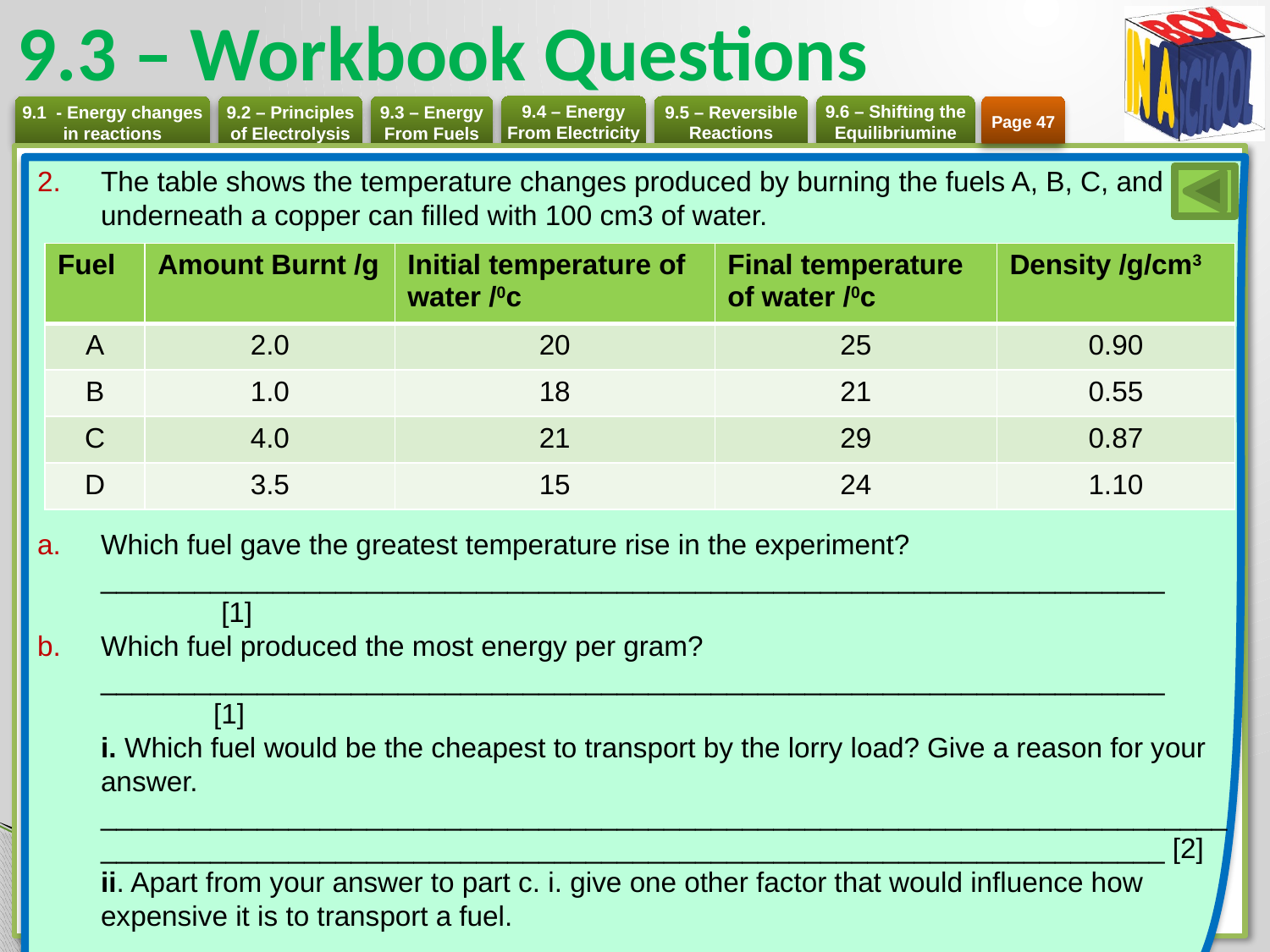

# 9.3 – Workbook Questions
Page 47
The table shows the temperature changes produced by burning the fuels A, B, C, and D underneath a copper can filled with 100 cm3 of water.

Which fuel gave the greatest temperature rise in the experiment? ____________________________________________________________________	 [1]
Which fuel produced the most energy per gram? ____________________________________________________________________ 	[1]
i. Which fuel would be the cheapest to transport by the lorry load? Give a reason for your answer.
____________________________________________________________________________________________________________________________________________ [2]
ii. Apart from your answer to part c. i. give one other factor that would influence how expensive it is to transport a fuel.
_________________________________________________________________________________________________________________________________________ [1]

| Fuel | Amount Burnt /g | Initial temperature of water /0c | Final temperature of water /0c | Density /g/cm3 |
| --- | --- | --- | --- | --- |
| A | 2.0 | 20 | 25 | 0.90 |
| B | 1.0 | 18 | 21 | 0.55 |
| C | 4.0 | 21 | 29 | 0.87 |
| D | 3.5 | 15 | 24 | 1.10 |